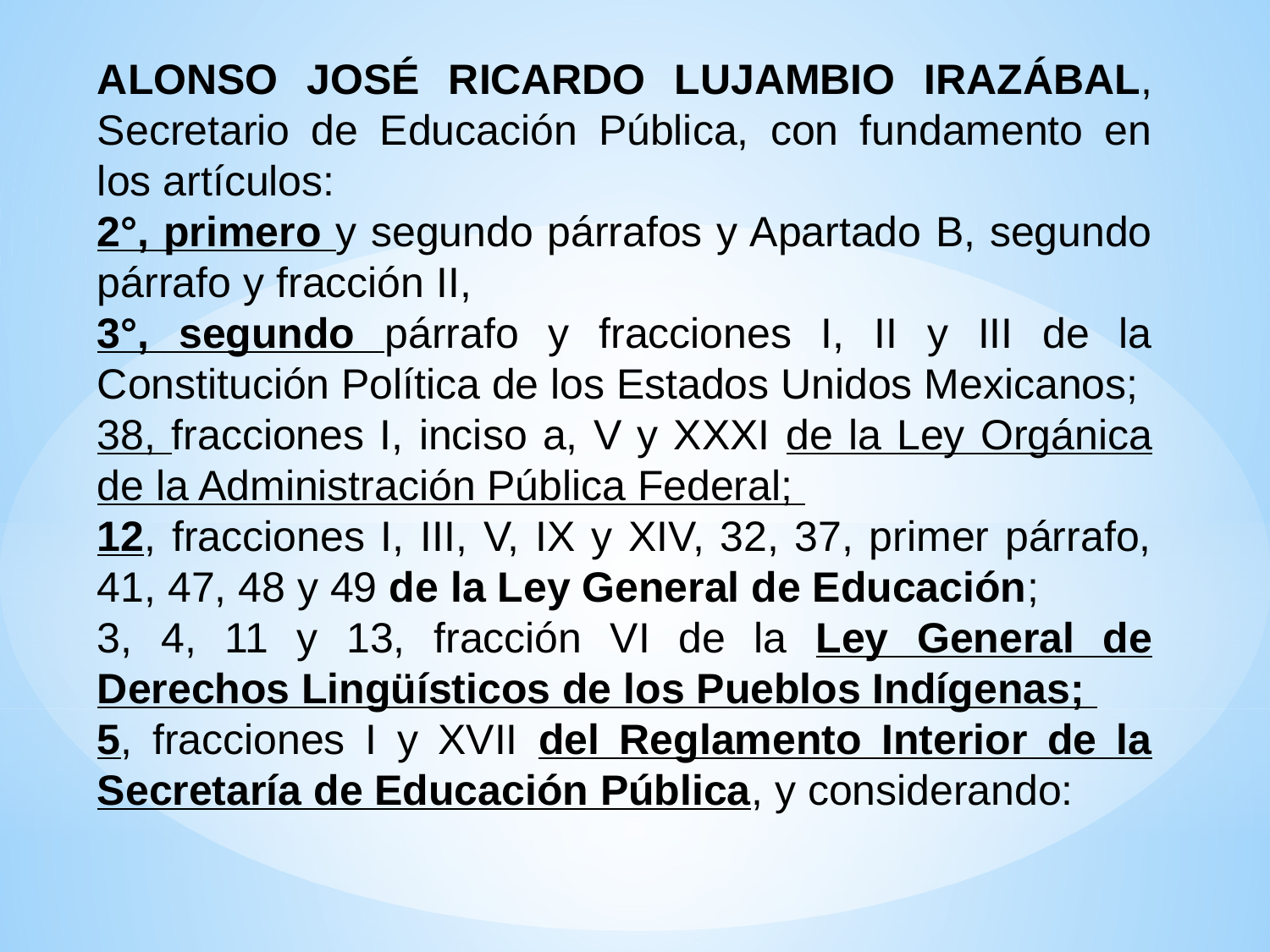

ALONSO JOSÉ RICARDO LUJAMBIO IRAZÁBAL, Secretario de Educación Pública, con fundamento en los artículos:
2°, primero y segundo párrafos y Apartado B, segundo párrafo y fracción II,
3°, segundo párrafo y fracciones I, II y III de la Constitución Política de los Estados Unidos Mexicanos;
38, fracciones I, inciso a, V y XXXI de la Ley Orgánica de la Administración Pública Federal;
12, fracciones I, III, V, IX y XIV, 32, 37, primer párrafo, 41, 47, 48 y 49 de la Ley General de Educación;
3, 4, 11 y 13, fracción VI de la Ley General de Derechos Lingüísticos de los Pueblos Indígenas;
5, fracciones I y XVII del Reglamento Interior de la Secretaría de Educación Pública, y considerando: